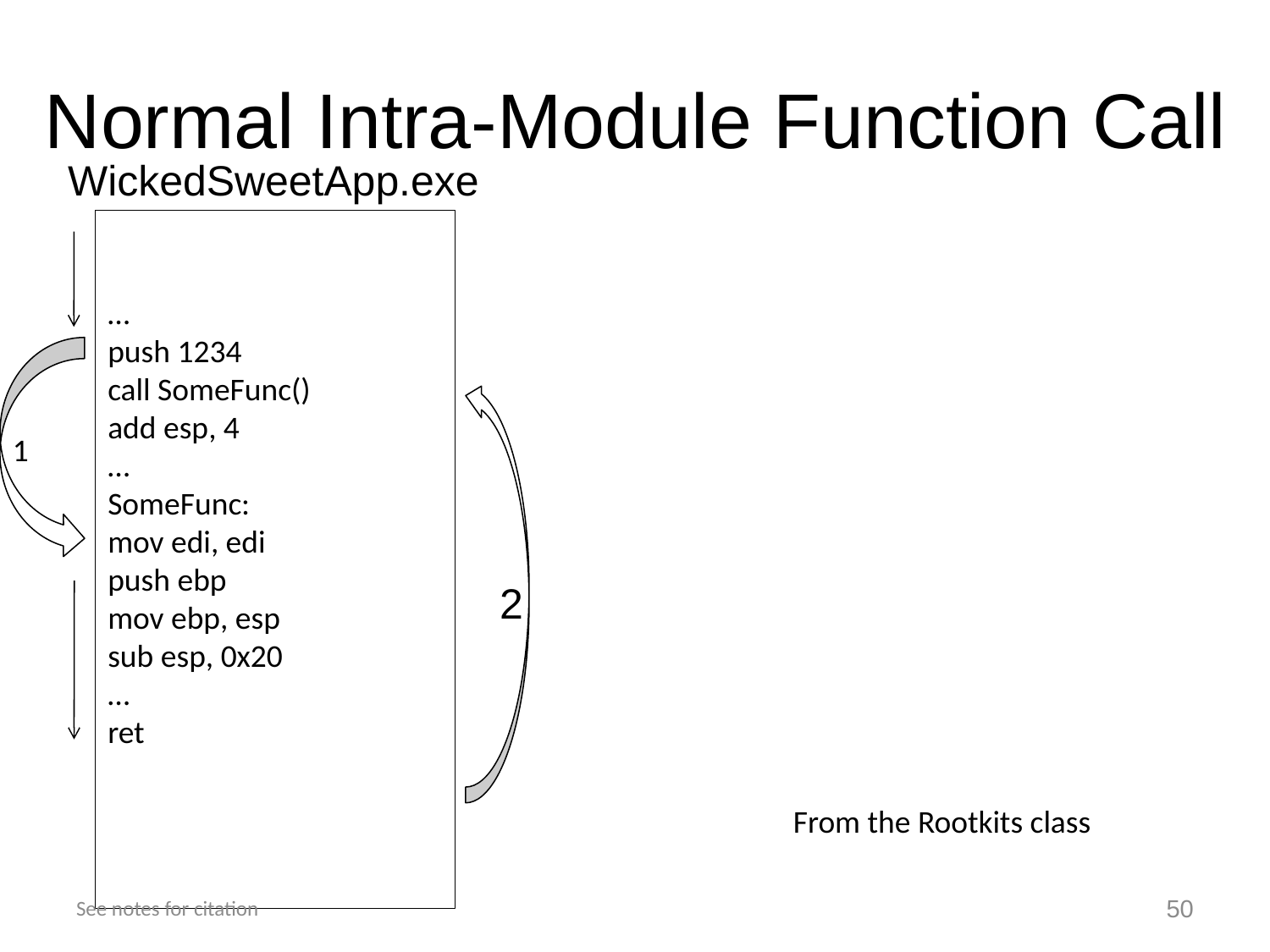

# Normal Intra-Module Function Call
WickedSweetApp.exe
…
push 1234
call SomeFunc()
add esp, 4
…
SomeFunc:
mov edi, edi
push ebp
mov ebp, esp
sub esp, 0x20
…
ret

1

2
From the Rootkits class
See notes for citation
50